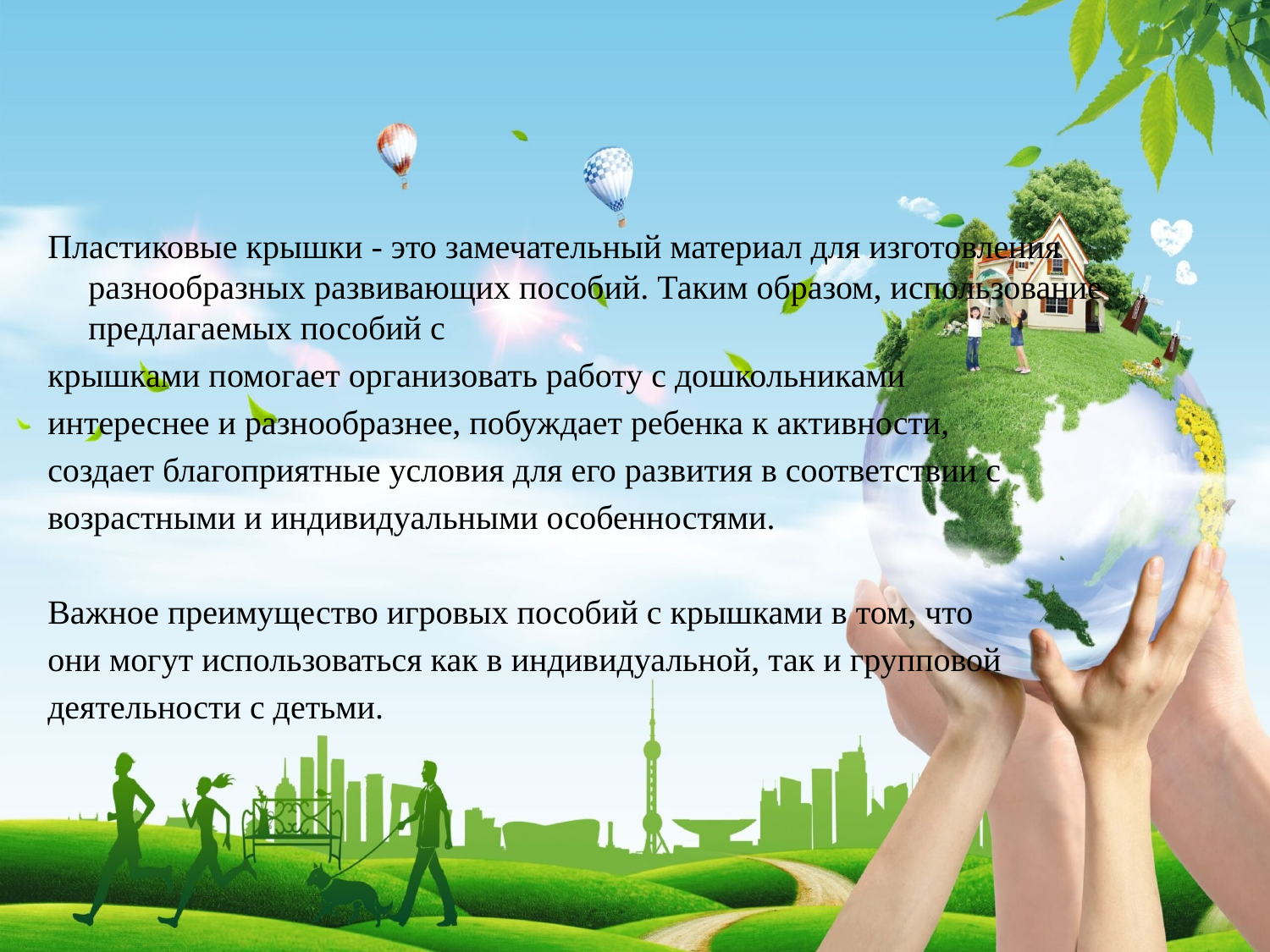

Пластиковые крышки - это замечательный материал для изготовления разнообразных развивающих пособий. Таким образом, использование предлагаемых пособий с
крышками помогает организовать работу с дошкольниками
интереснее и разнообразнее, побуждает ребенка к активности,
создает благоприятные условия для его развития в соответствии с
возрастными и индивидуальными особенностями.

Важное преимущество игровых пособий с крышками в том, что
они могут использоваться как в индивидуальной, так и групповой
деятельности с детьми.